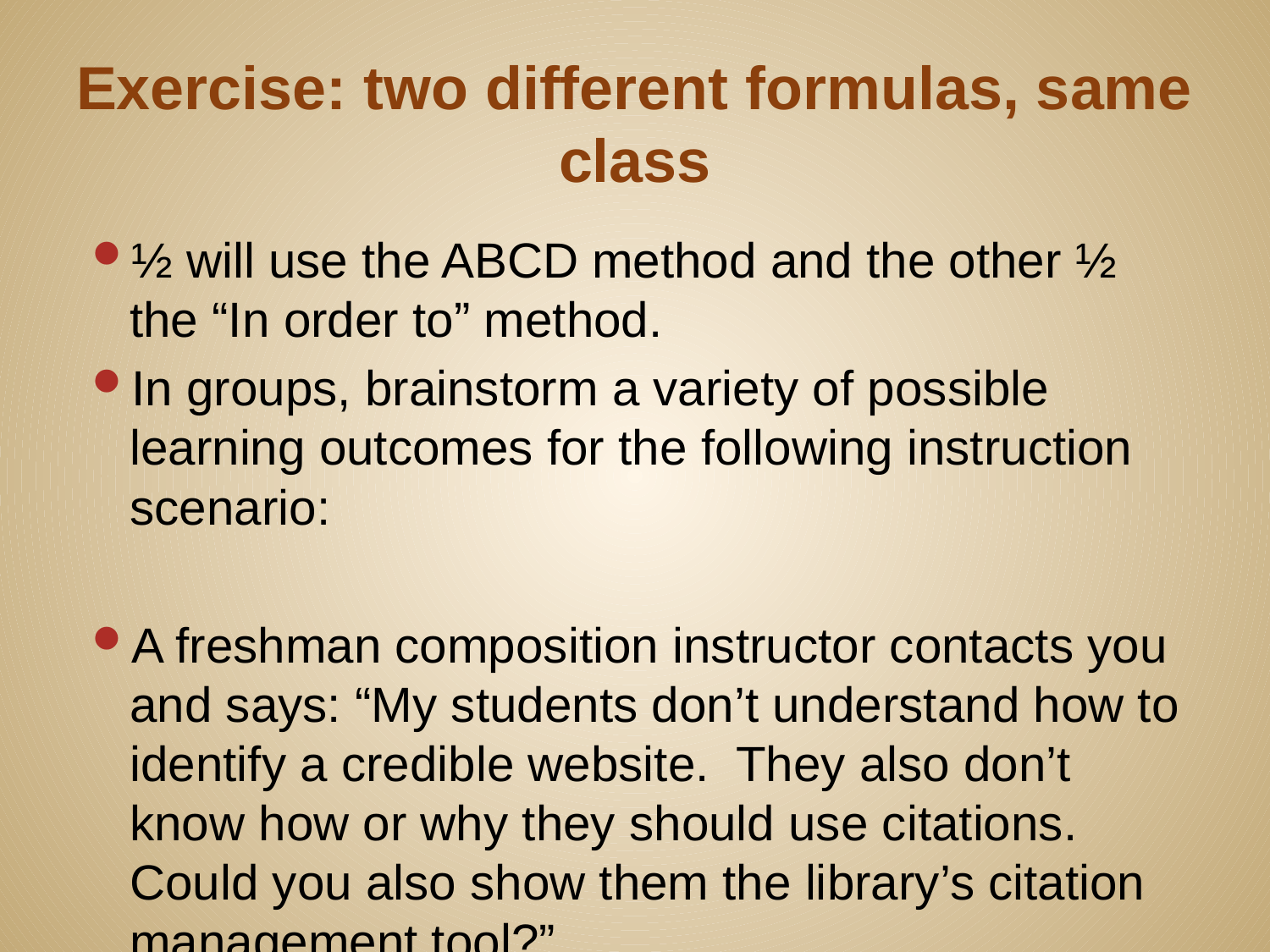

# Exercise: two different formulas, same class
½ will use the ABCD method and the other ½ the “In order to” method.
In groups, brainstorm a variety of possible learning outcomes for the following instruction scenario:

A freshman composition instructor contacts you and says: “My students don’t understand how to identify a credible website.  They also don’t know how or why they should use citations.  Could you also show them the library’s citation management tool?”